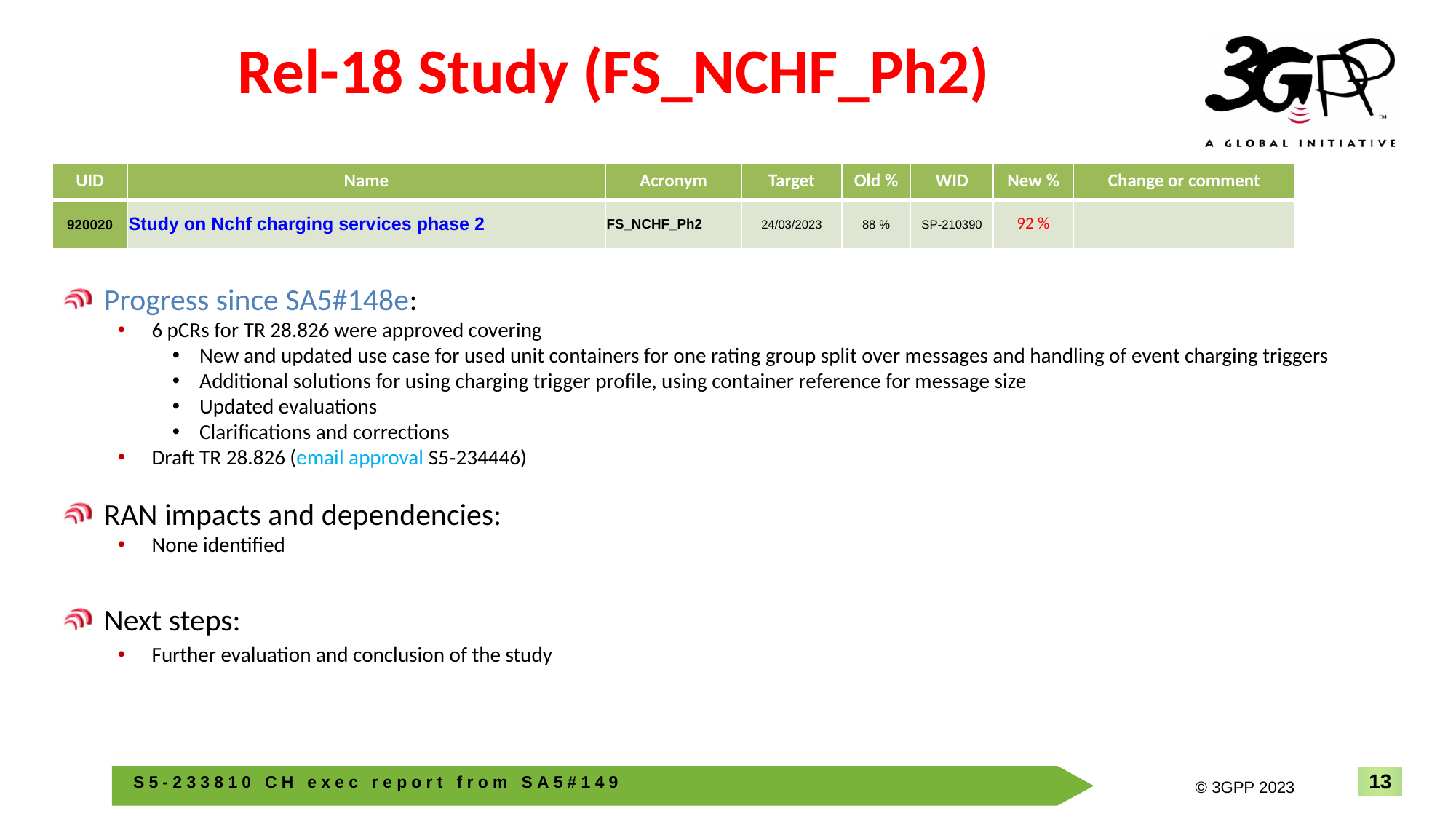

# Rel-18 Study (FS_NCHF_Ph2)
| UID | Name | Acronym | Target | Old % | WID | New % | Change or comment |
| --- | --- | --- | --- | --- | --- | --- | --- |
| 920020 | Study on Nchf charging services phase 2 | FS\_NCHF\_Ph2 | 24/03/2023 | 88 % | SP-210390 | 92 % |  |
Progress since SA5#148e:
6 pCRs for TR 28.826 were approved covering
New and updated use case for used unit containers for one rating group split over messages and handling of event charging triggers
Additional solutions for using charging trigger profile, using container reference for message size
Updated evaluations
Clarifications and corrections
Draft TR 28.826 (email approval S5‑234446)

RAN impacts and dependencies:
None identified

Next steps:
Further evaluation and conclusion of the study